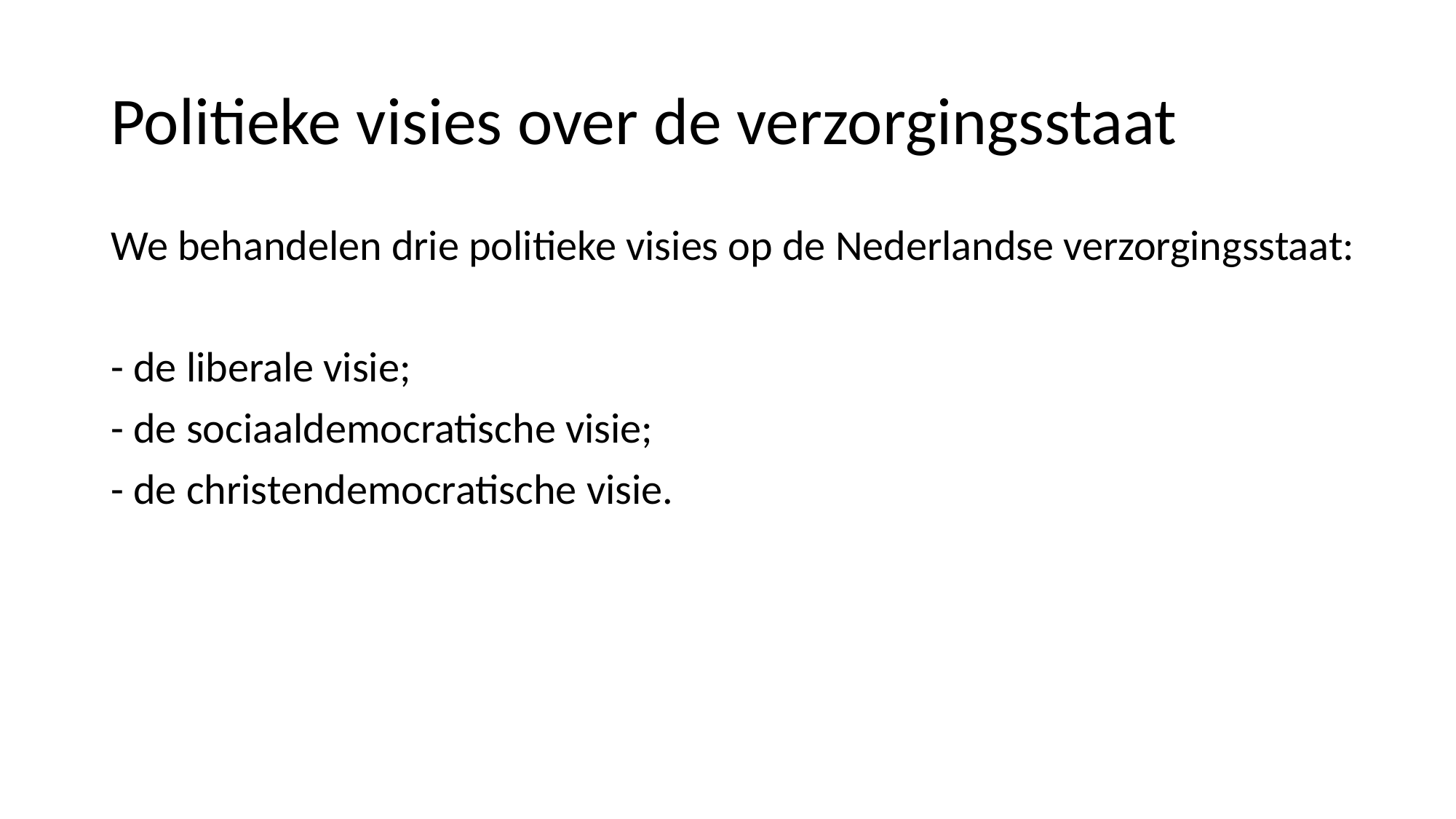

# Politieke visies over de verzorgingsstaat
We behandelen drie politieke visies op de Nederlandse verzorgingsstaat:

- de liberale visie;
- de sociaaldemocratische visie;
- de christendemocratische visie.